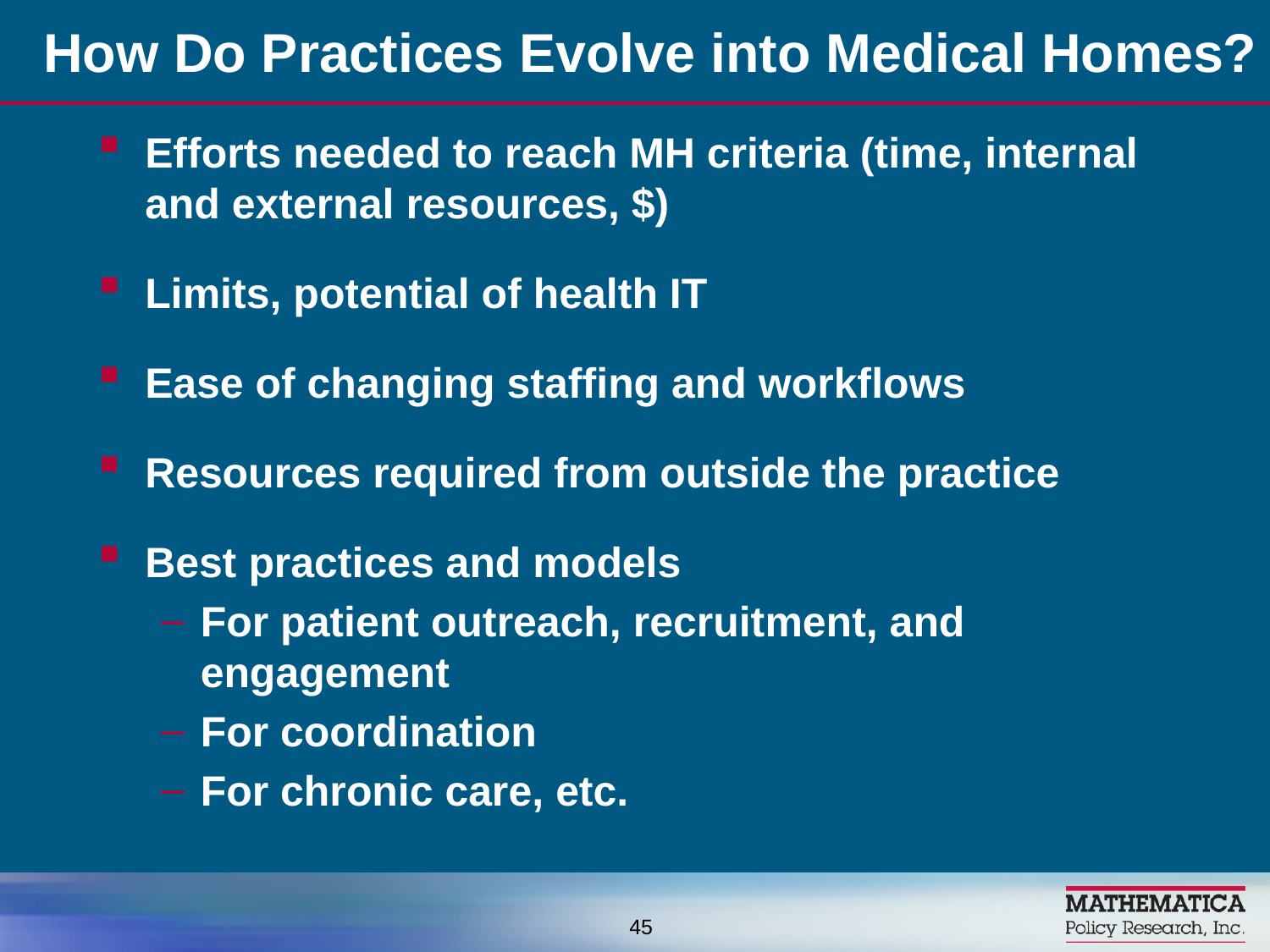

How Do Practices Evolve into Medical Homes?
Efforts needed to reach MH criteria (time, internal and external resources, $)
Limits, potential of health IT
Ease of changing staffing and workflows
Resources required from outside the practice
Best practices and models
For patient outreach, recruitment, and engagement
For coordination
For chronic care, etc.
45